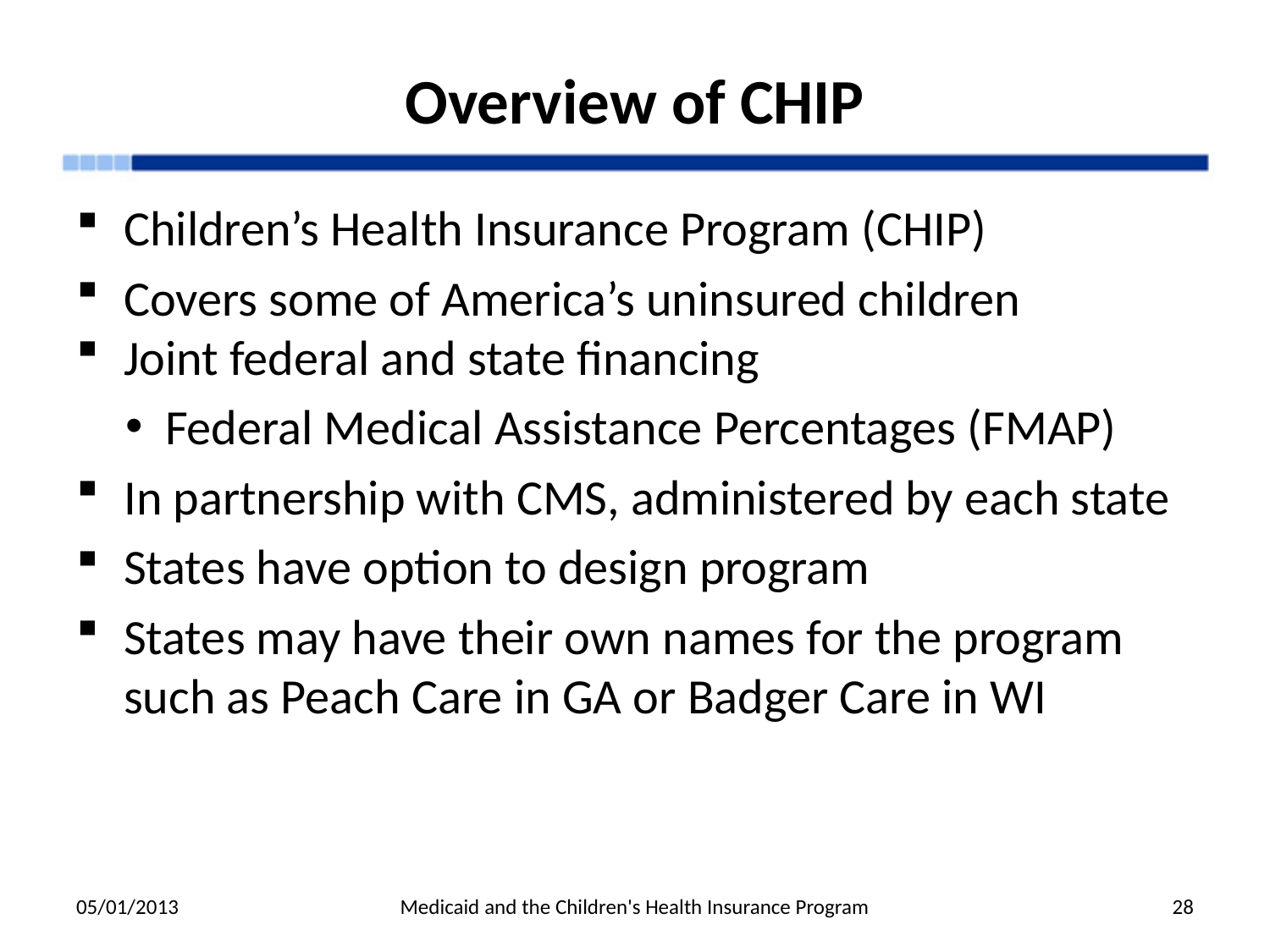

# Overview of CHIP
Children’s Health Insurance Program (CHIP)
Covers some of America’s uninsured children
Joint federal and state financing
Federal Medical Assistance Percentages (FMAP)
In partnership with CMS, administered by each state
States have option to design program
States may have their own names for the program such as Peach Care in GA or Badger Care in WI
05/01/2013
Medicaid and the Children's Health Insurance Program
28